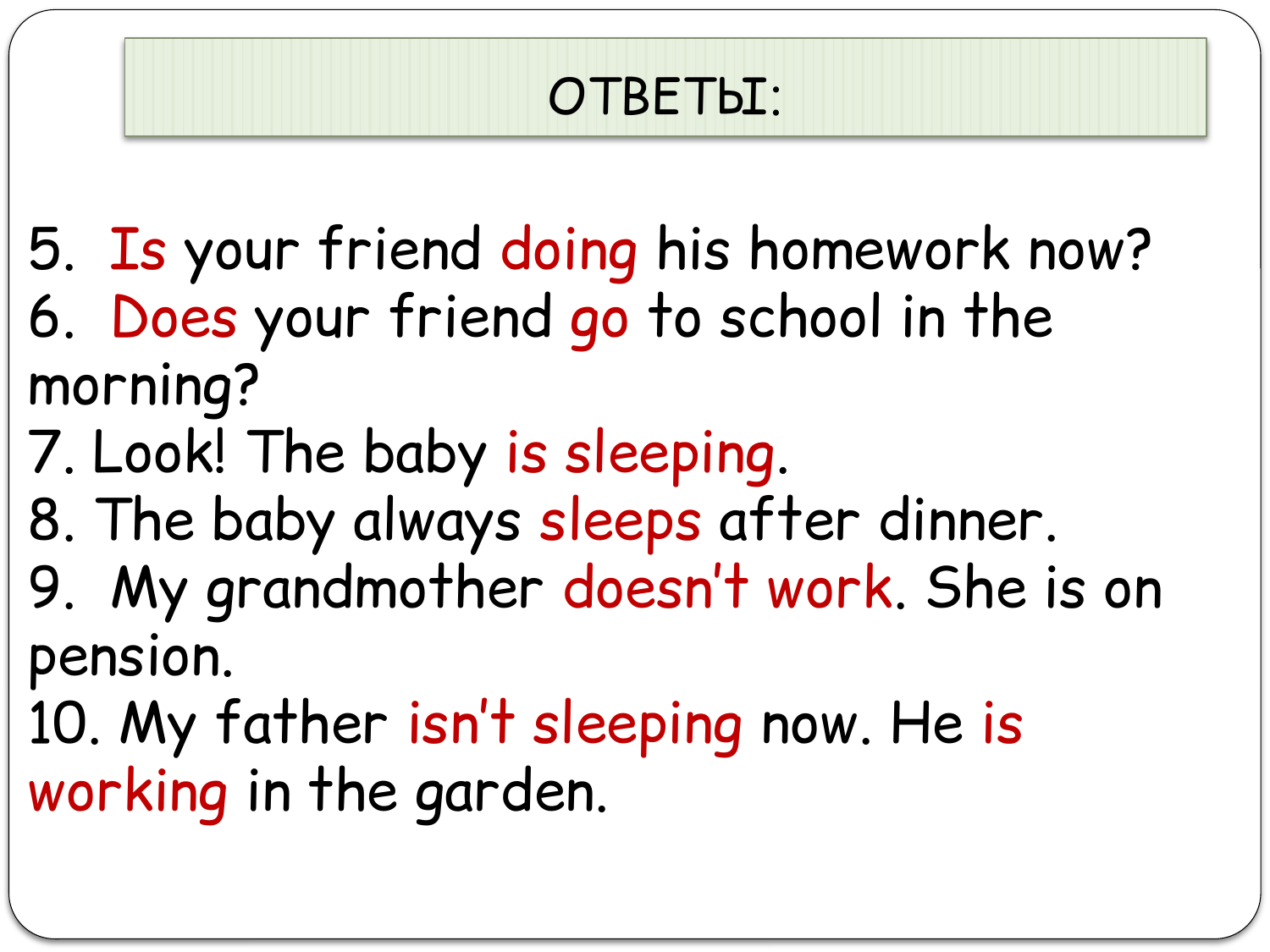

# ОТВЕТЫ:
5.  Is your friend doing his homework now?
6.  Does your friend go to school in the morning?
7. Look! The baby is sleeping.
8. The baby always sleeps after dinner.
9.  My grandmother doesn’t work. She is on pension.
10. My father isn’t sleeping now. He is working in the garden.